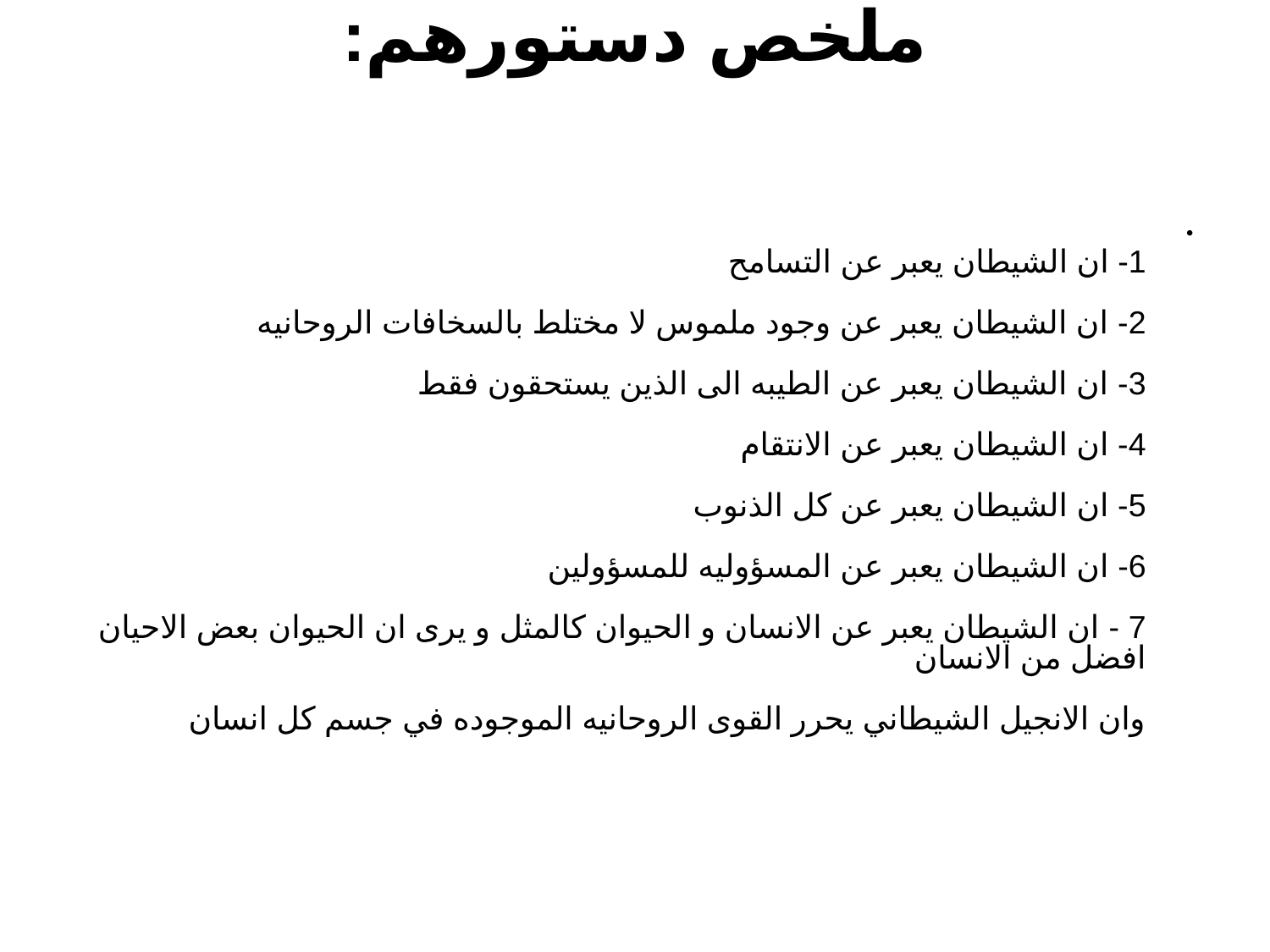

# ملخص دستورهم:
1- ان الشيطان يعبر عن التسامح
2- ان الشيطان يعبر عن وجود ملموس لا مختلط بالسخافات الروحانيه
3- ان الشيطان يعبر عن الطيبه الى الذين يستحقون فقط
4- ان الشيطان يعبر عن الانتقام
5- ان الشيطان يعبر عن كل الذنوب
6- ان الشيطان يعبر عن المسؤوليه للمسؤولين
7 - ان الشيطان يعبر عن الانسان و الحيوان كالمثل و يرى ان الحيوان بعض الاحيان افضل من الانسان
وان الانجيل الشيطاني يحرر القوى الروحانيه الموجوده في جسم كل انسان